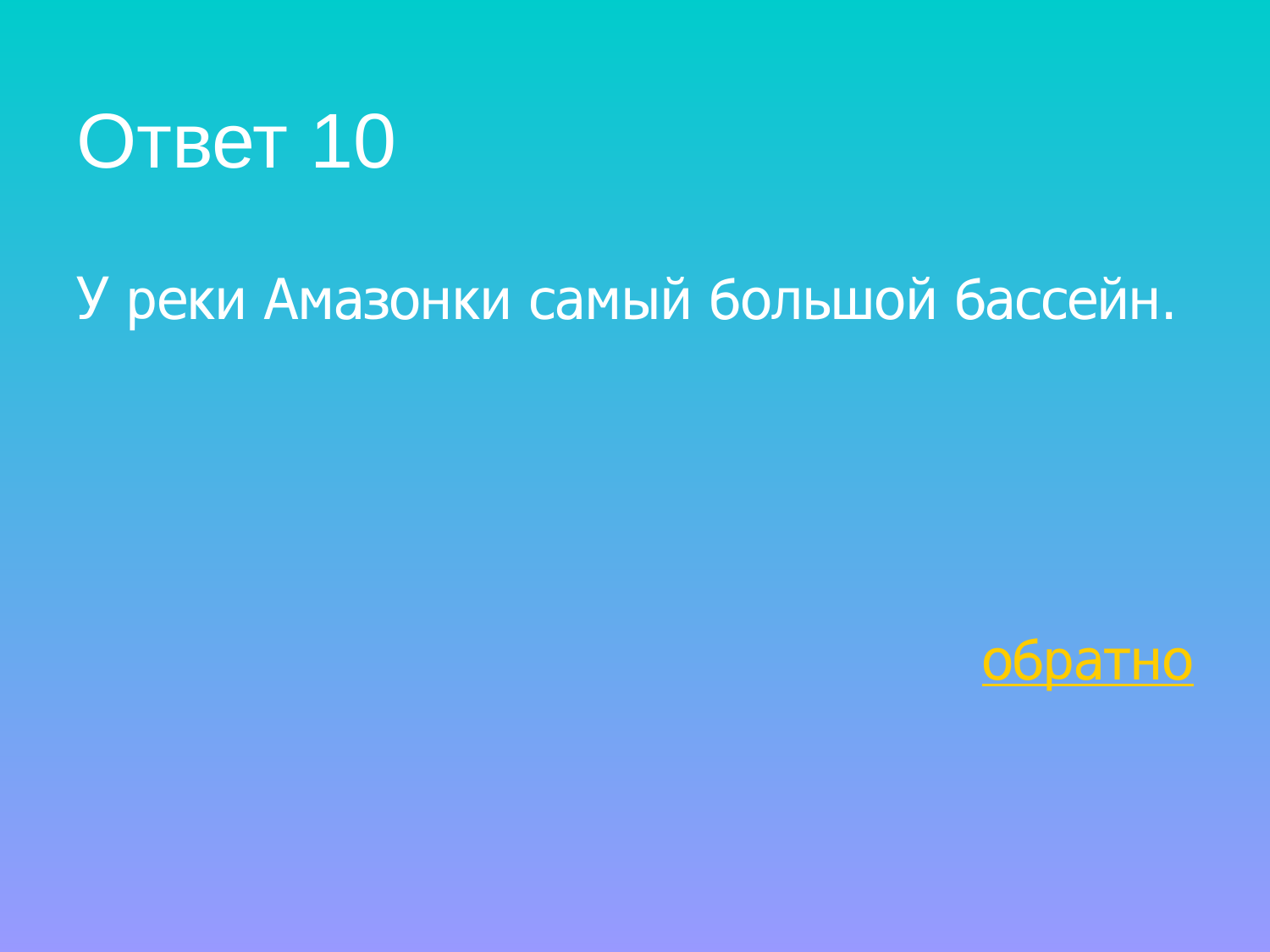

# Ответ 10
У реки Амазонки самый большой бассейн.

обратно